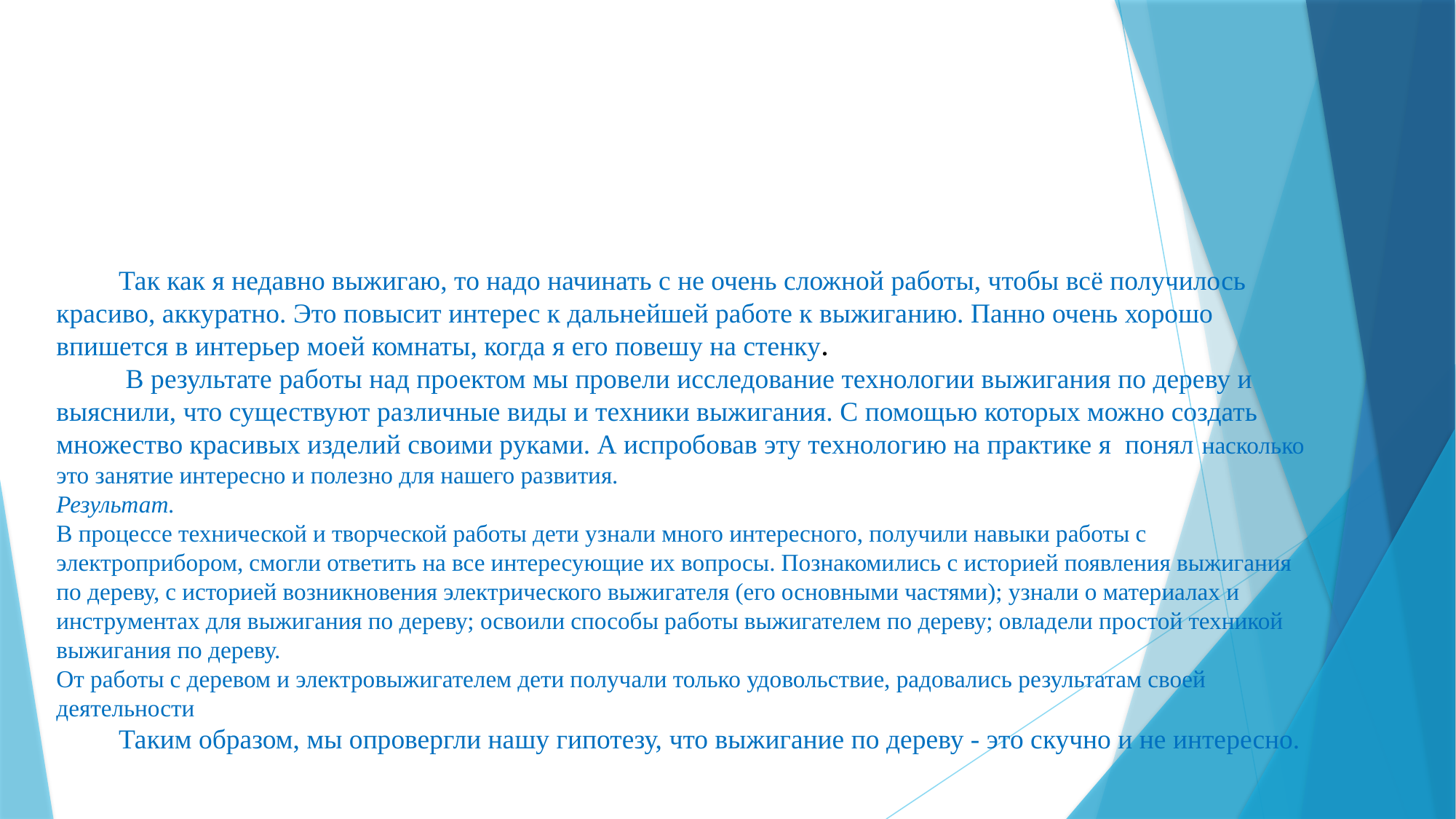

Так как я недавно выжигаю, то надо начинать с не очень сложной работы, чтобы всё получилось красиво, аккуратно. Это повысит интерес к дальнейшей работе к выжиганию. Панно очень хорошо впишется в интерьер моей комнаты, когда я его повешу на стенку.
          В результате работы над проектом мы провели исследование технологии выжигания по дереву и выяснили, что существуют различные виды и техники выжигания. С помощью которых можно создать множество красивых изделий своими руками. А испробовав эту технологию на практике я  понял насколько это занятие интересно и полезно для нашего развития.
Результат.
В процессе технической и творческой работы дети узнали много интересного, получили навыки работы с электроприбором, смогли ответить на все интересующие их вопросы. Познакомились с историей появления выжигания по дереву, с историей возникновения электрического выжигателя (его основными частями); узнали о материалах и инструментах для выжигания по дереву; освоили способы работы выжигателем по дереву; овладели простой техникой выжигания по дереву.
От работы с деревом и электровыжигателем дети получали только удовольствие, радовались результатам своей деятельности
         Таким образом, мы опровергли нашу гипотезу, что выжигание по дереву - это скучно и не интересно.